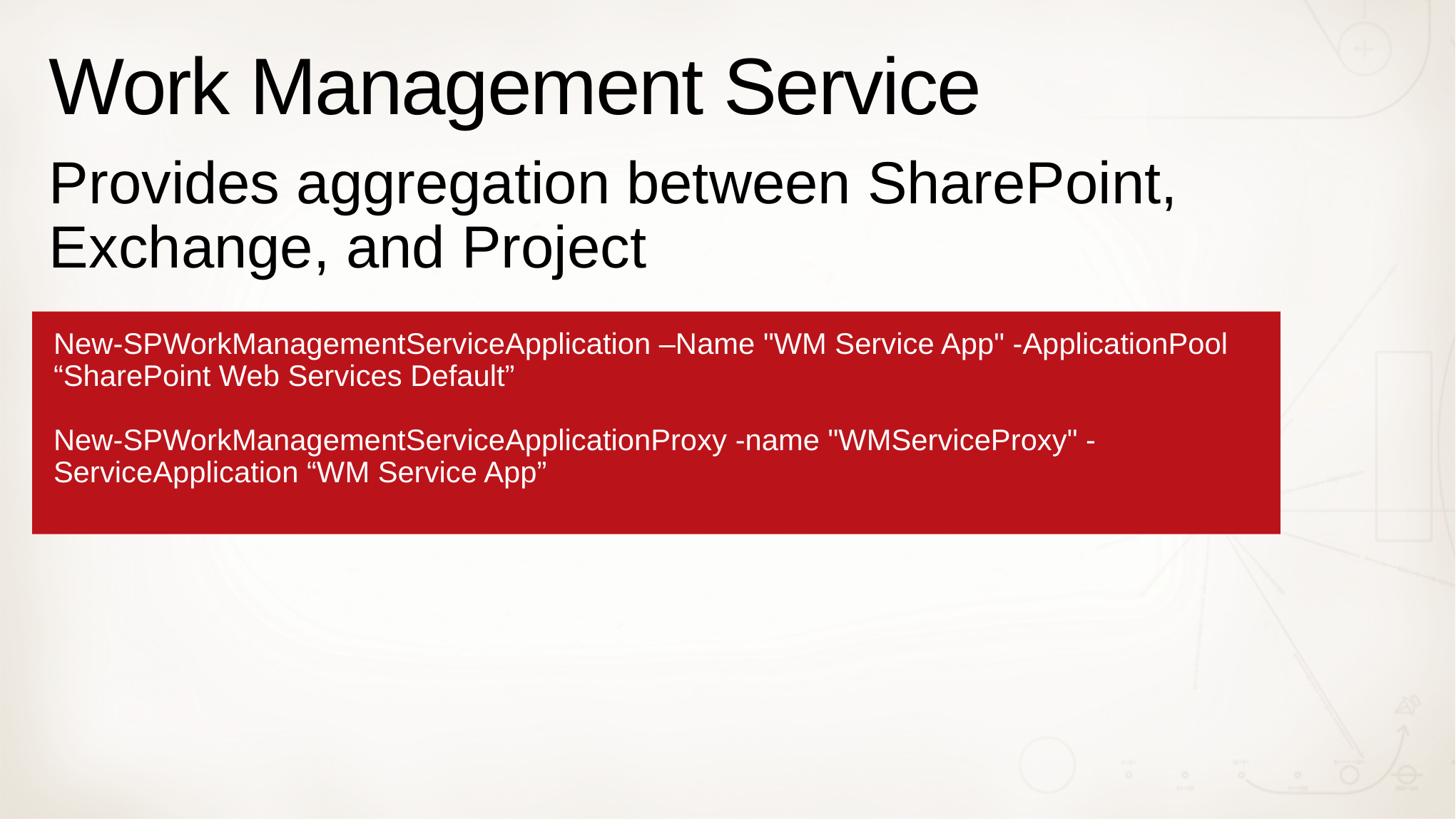

# Work Management Service
Provides aggregation between SharePoint, Exchange, and Project
New-SPWorkManagementServiceApplication –Name "WM Service App" -ApplicationPool “SharePoint Web Services Default”

New-SPWorkManagementServiceApplicationProxy -name "WMServiceProxy" -ServiceApplication “WM Service App”